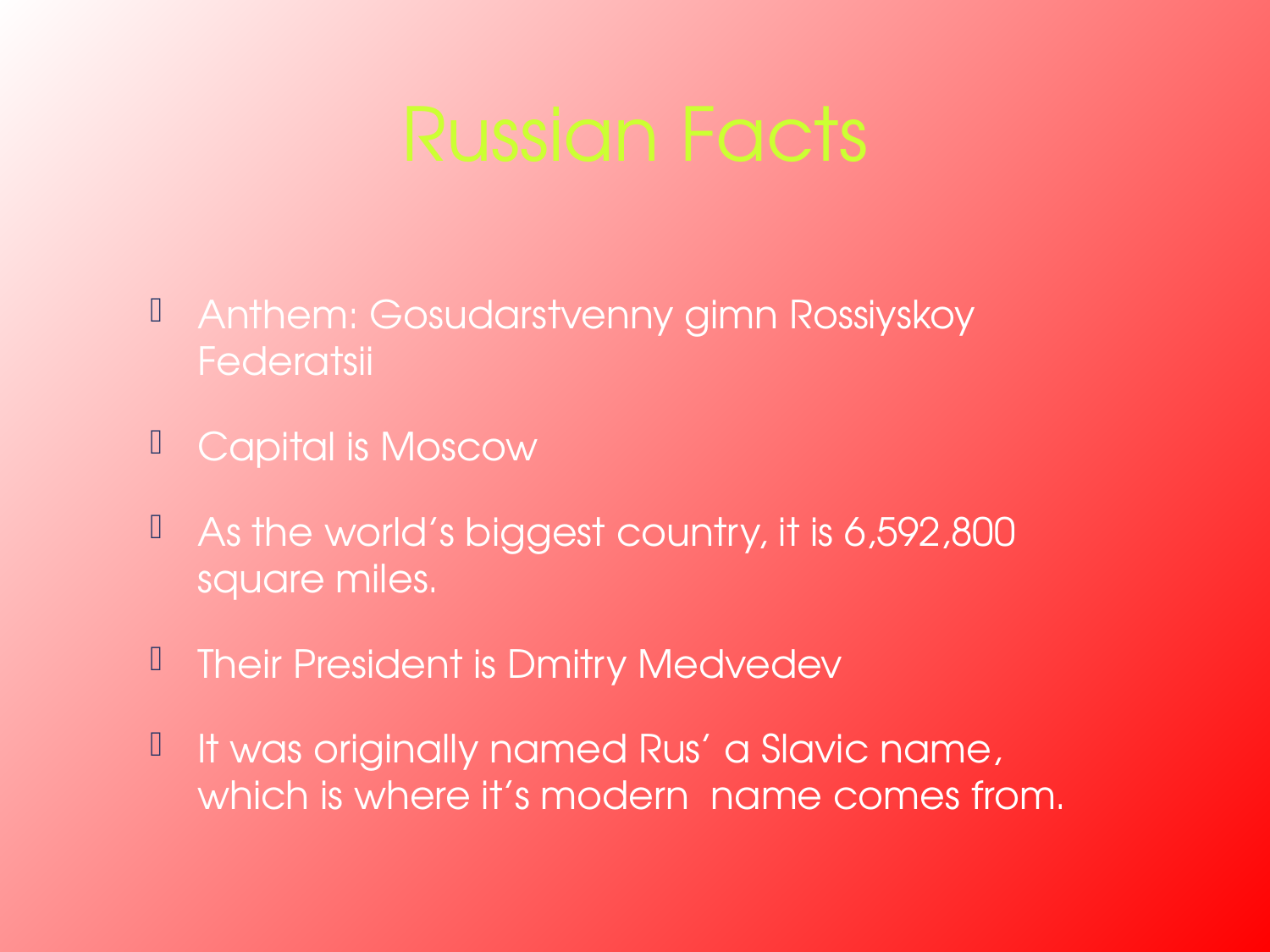

# Russian Facts
Anthem: Gosudarstvenny gimn Rossiyskoy Federatsii
Capital is Moscow
As the world’s biggest country, it is 6,592,800 square miles.
Their President is Dmitry Medvedev
It was originally named Rus’ a Slavic name, which is where it’s modern  name comes from.